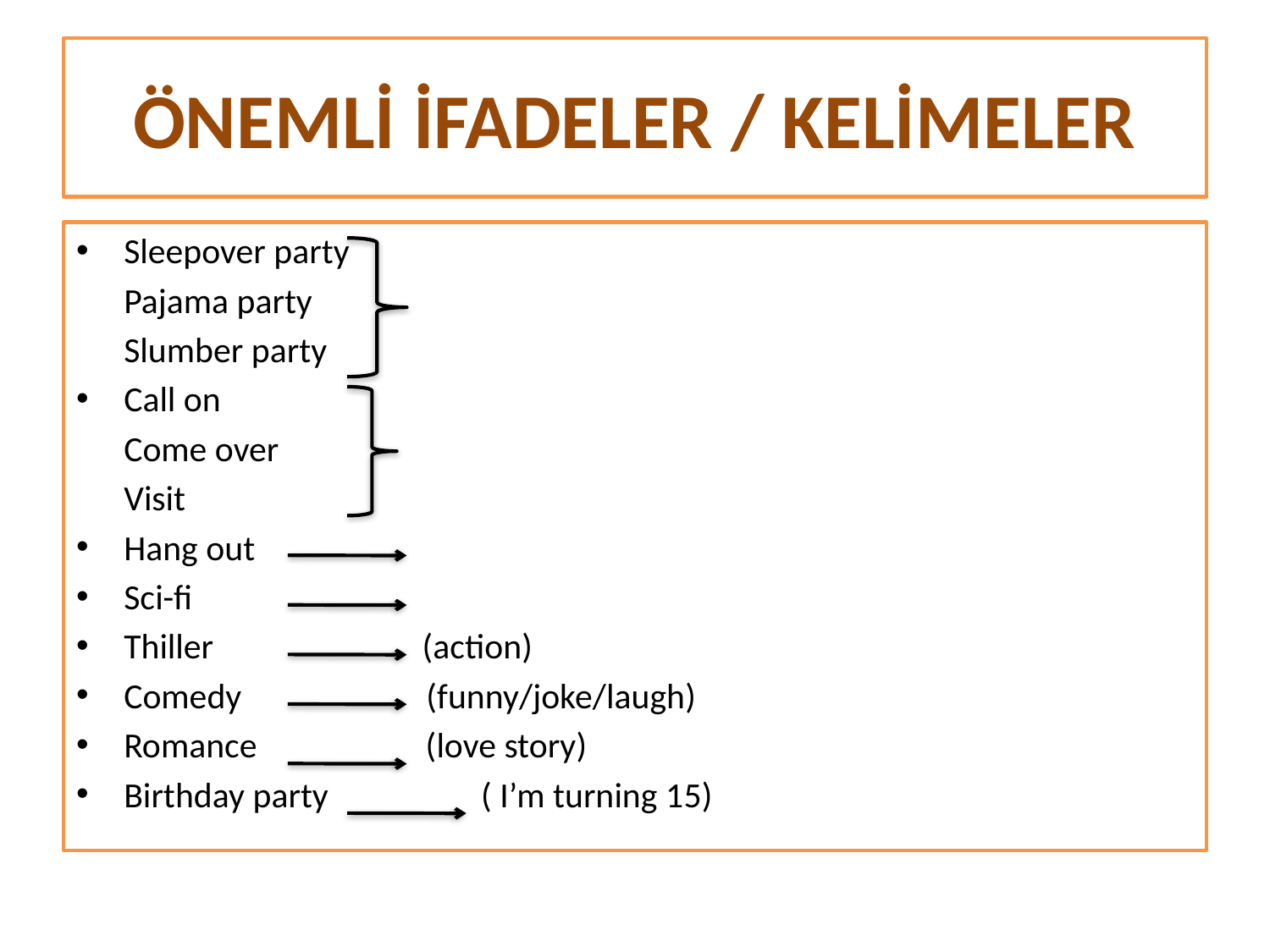

# ÖNEMLİ İFADELER / KELİMELER
Sleepover party
	Pajama party
	Slumber party
Call on
	Come over
	Visit
Hang out
Sci-fi
Thiller                          (action)
Comedy                       (funny/joke/laugh)
Romance                     (love story)
Birthday party                   ( I’m turning 15)